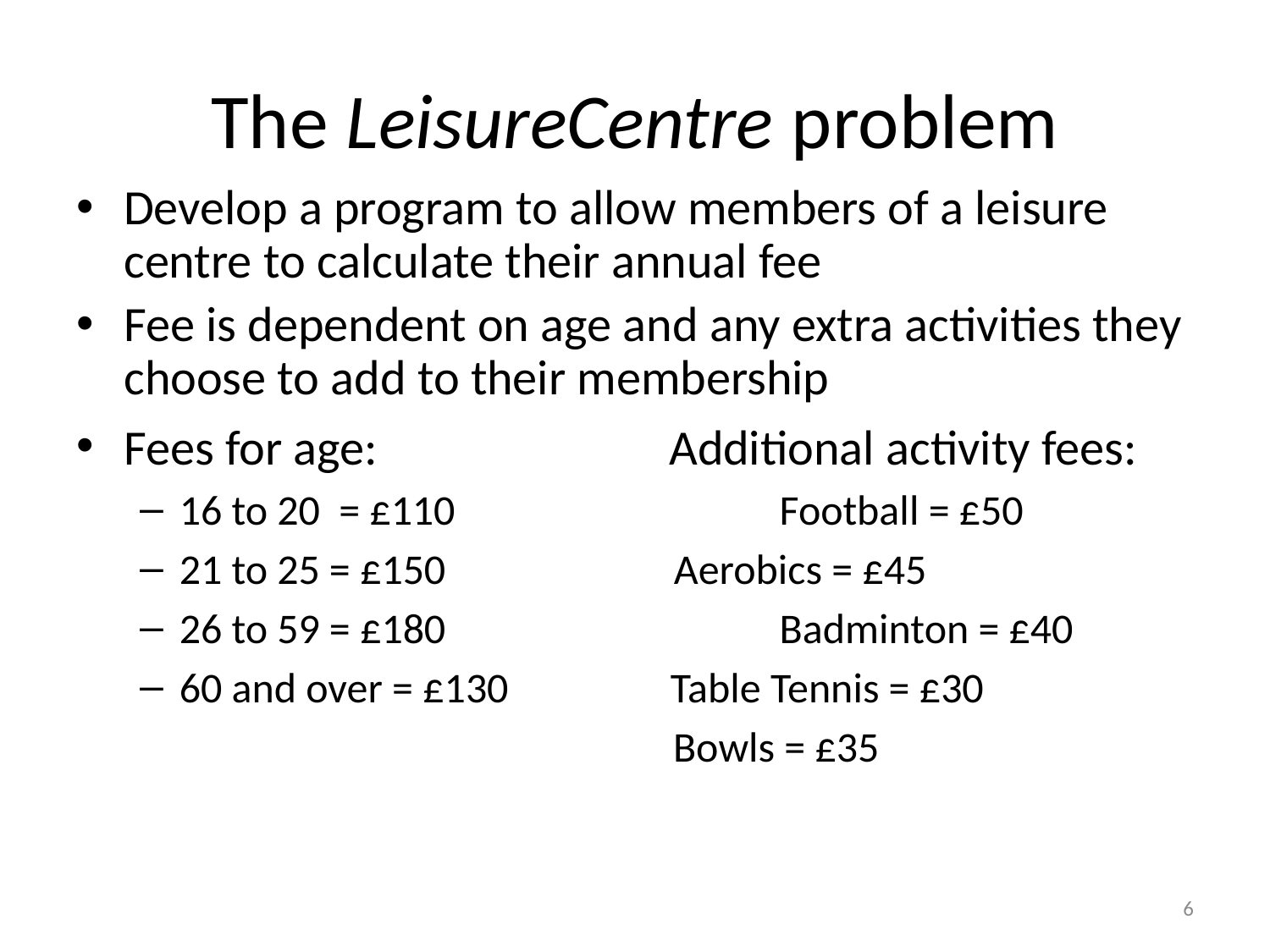

# The LeisureCentre problem
Develop a program to allow members of a leisure centre to calculate their annual fee
Fee is dependent on age and any extra activities they choose to add to their membership
Fees for age:                          Additional activity fees:
16 to 20  = £110	                       Football = £50
21 to 25 = £150                        Aerobics = £45
26 to 59 = £180	                       Badminton = £40
60 and over = £130                 Table Tennis = £30
                                                        Bowls = £35

6